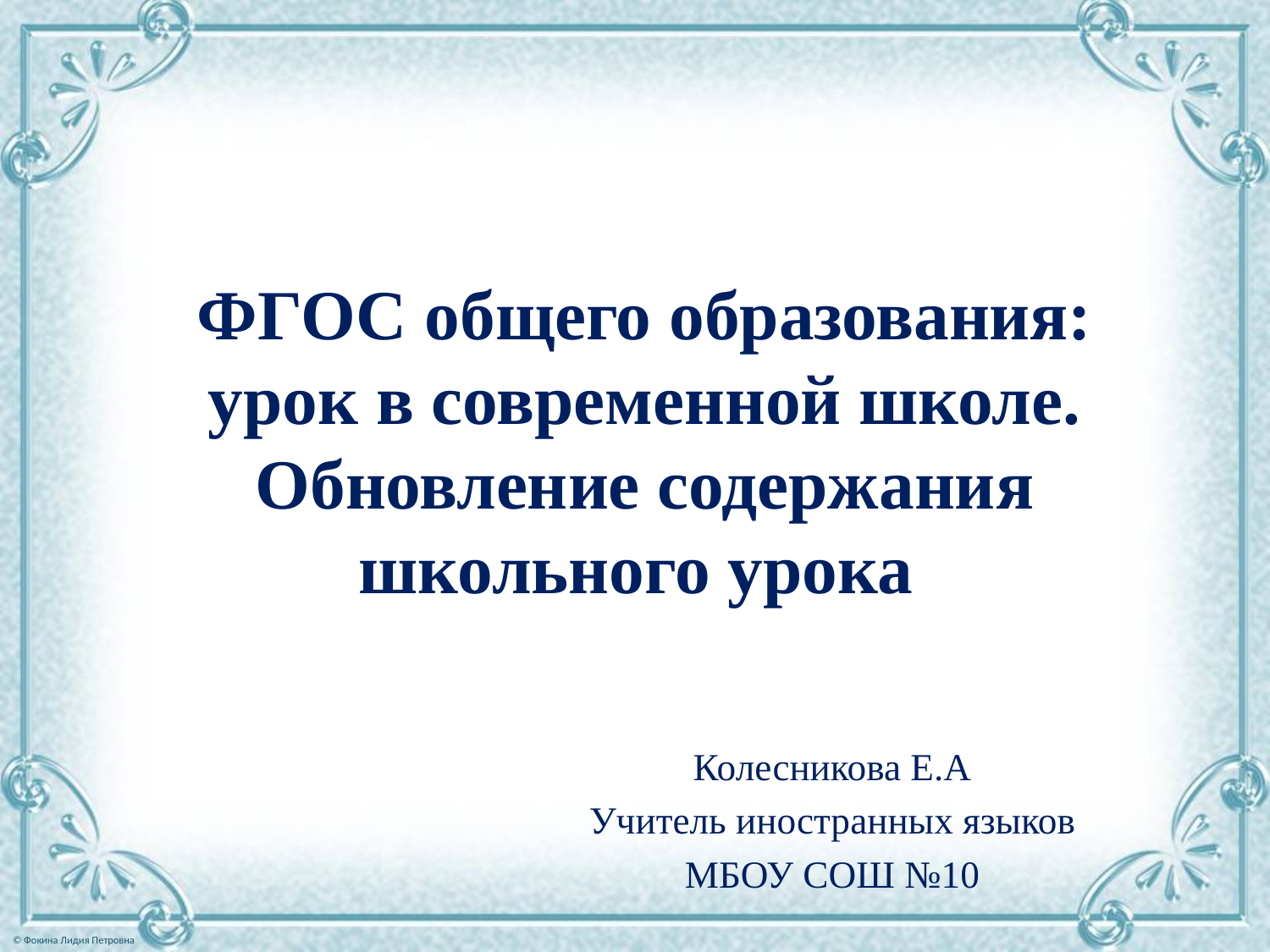

# ФГОС общего образования: урок в современной школе. Обновление содержания школьного урока
Колесникова Е.А
Учитель иностранных языков
МБОУ СОШ №10